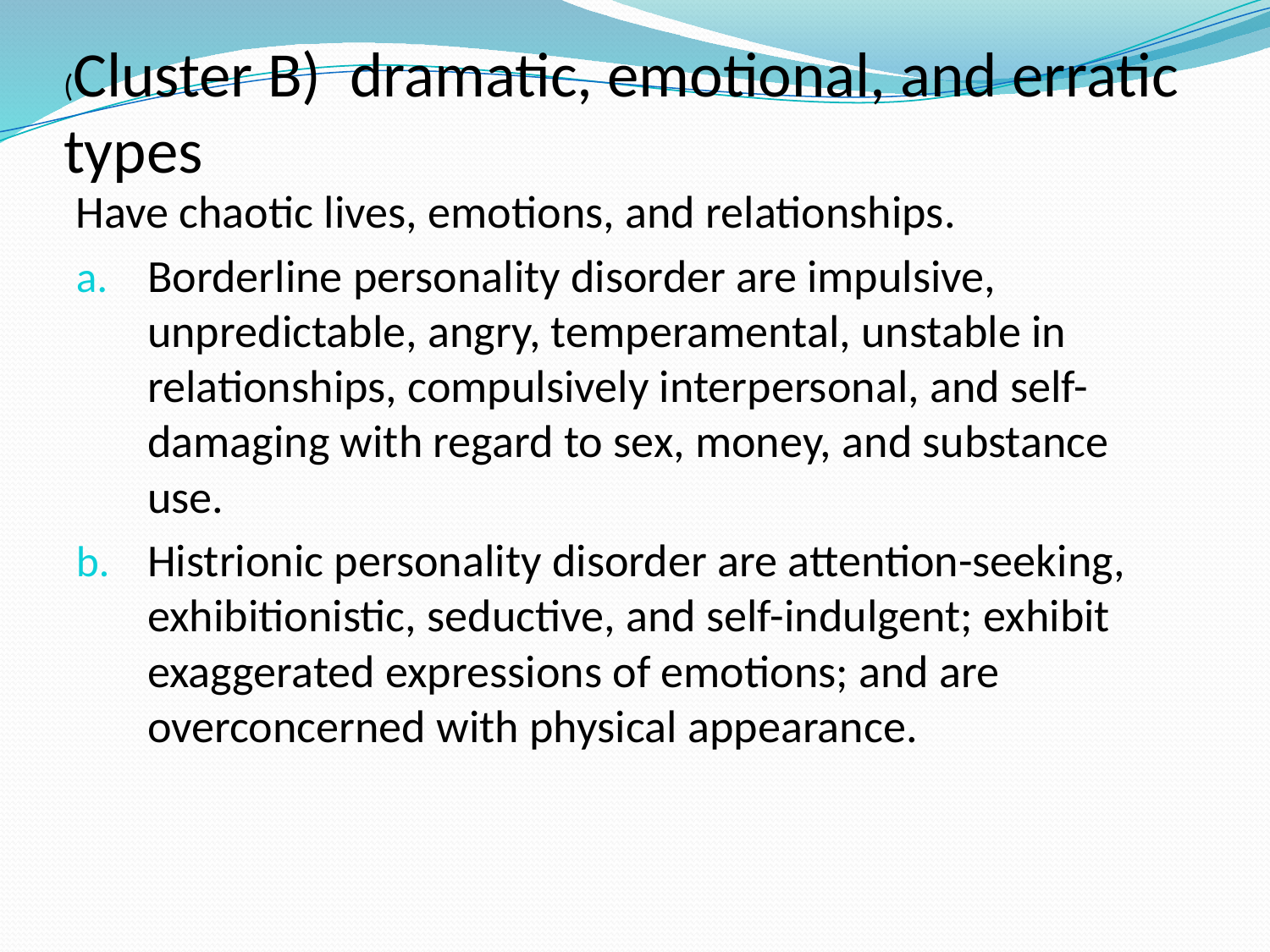

# (Cluster B)  dramatic, emotional, and erratic types
Have chaotic lives, emotions, and relationships.
Borderline personality disorder are impulsive, unpredictable, angry, temperamental, unstable in relationships, compulsively interpersonal, and self-damaging with regard to sex, money, and substance use.
Histrionic personality disorder are attention-seeking, exhibitionistic, seductive, and self-indulgent; exhibit exaggerated expressions of emotions; and are overconcerned with physical appearance.